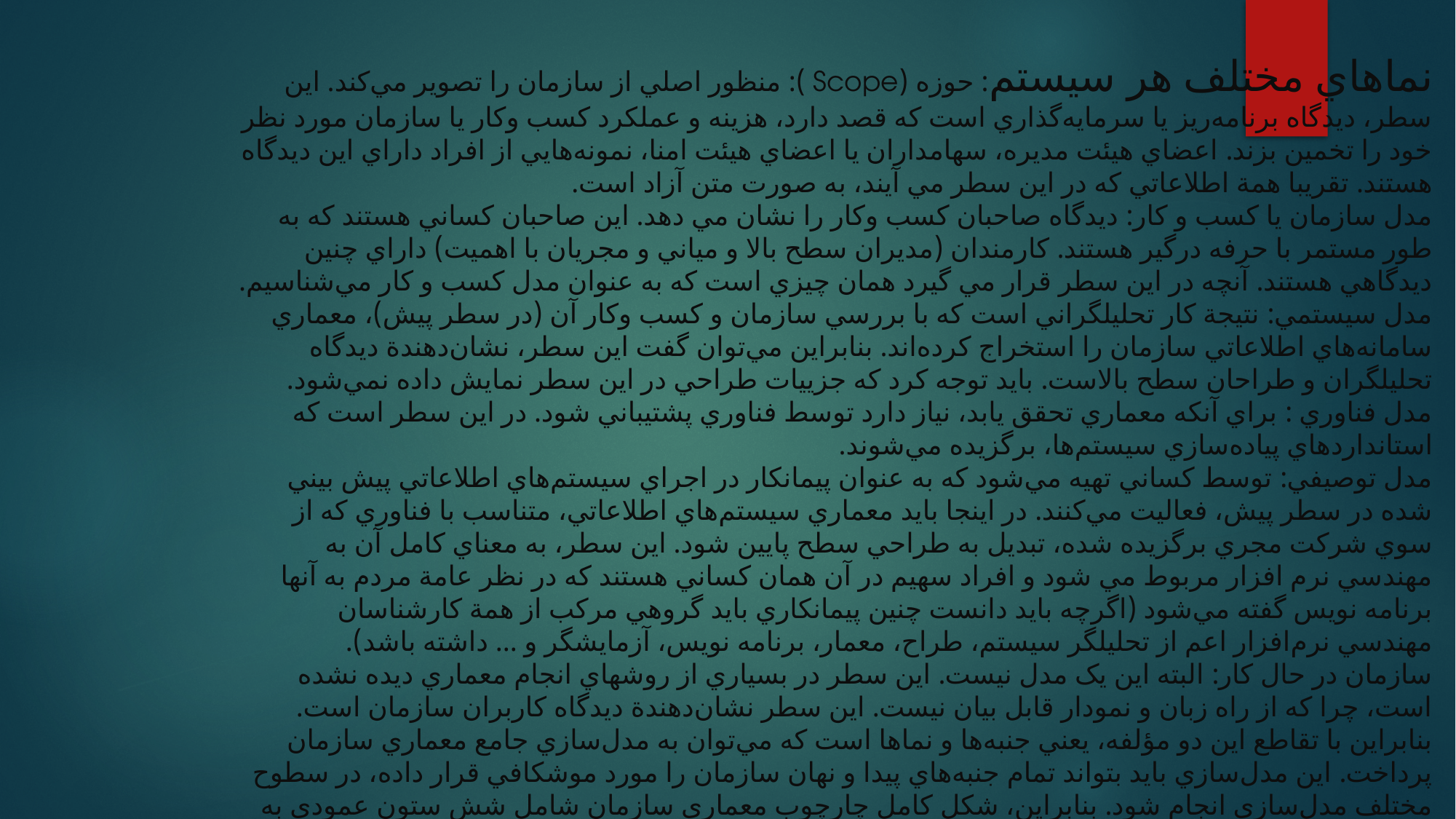

# نماهاي مختلف هر سيستم: حوزه (Scope ): منظور اصلي از سازمان را تصوير مي‌کند. اين سطر، ديدگاه برنامه‌ريز يا سرمايه‌گذاري است که قصد دارد، هزينه و عملکرد کسب وکار يا سازمان مورد نظر خود را تخمين بزند. اعضاي هيئت مديره، سهامداران يا اعضاي هيئت امنا، نمونه‌هايي از افراد داراي اين ديدگاه هستند. تقريبا همة اطلاعاتي که در اين سطر مي آيند، به صورت متن آزاد است. مدل سازمان يا کسب و کار: ديدگاه صاحبان کسب وکار را نشان مي دهد. اين صاحبان کساني هستند که به طور مستمر با حرفه درگير هستند. کارمندان (مديران سطح بالا و مياني و مجريان با اهميت) داراي چنين ديدگاهي هستند. آنچه در اين سطر قرار مي گيرد همان چيزي است که به عنوان مدل کسب و کار مي‌شناسيم. مدل سيستمي: نتيجة کار تحليلگراني است که با بررسي سازمان و کسب وکار آن (در سطر پيش)، معماري سامانه‌هاي اطلاعاتي سازمان را استخراج کرده‌اند. بنابراين مي‌توان گفت اين سطر، نشان‌دهندة ديدگاه تحليلگران و طراحان سطح بالاست. بايد توجه کرد که جزييات طراحي در اين سطر نمايش داده نمي‌شود. مدل فناوري : براي آنکه معماري تحقق يابد، نياز دارد توسط فناوري پشتيباني شود. در اين سطر است که استانداردهاي پياده‌سازي سيستم‌ها، برگزيده مي‌شوند. مدل توصيفي: توسط کساني تهيه مي‌شود که به عنوان پيمانکار در اجراي سيستم‌هاي اطلاعاتي پيش بيني شده در سطر پيش، فعاليت مي‌کنند. در اينجا بايد معماري سيستم‌هاي اطلاعاتي، متناسب با فناوري که از سوي شرکت مجري برگزيده شده، تبديل به طراحي سطح پايين شود. اين سطر، به معناي کامل آن به مهندسي نرم افزار مربوط مي شود و افراد سهيم در آن همان کساني هستند که در نظر عامة مردم به آنها برنامه نويس گفته مي‌شود (اگرچه بايد دانست چنين پيمانکاري بايد گروهي مرکب از همة کارشناسان مهندسي نرم‌افزار اعم از تحليلگر سيستم، طراح، معمار، برنامه نويس، آزمايشگر و ... داشته باشد). سازمان در حال کار: البته اين يک مدل نيست. اين سطر در بسياري از روشهاي انجام معماري ديده نشده است، چرا که از راه زبان و نمودار قابل بيان نيست. اين سطر نشان‌دهندة ديدگاه کاربران سازمان است. بنابراين با تقاطع اين دو مؤلفه، يعني جنبه‌ها و نماها است که مي‌توان به مدل‌سازي جامع معماري سازمان پرداخت. اين مدل‌سازي بايد بتواند تمام جنبه‌هاي پيدا و نهان سازمان را مورد موشکافي قرار داده، در سطوح مختلف مدل‌سازي انجام شود. بنابراين، شکل کامل چارچوب معماري سازمان شامل شش ستون عمودي به عنوان مؤلفه‌هاي جنبه‌اي و شش سطر افقي به عنوان مؤلفه‌هاي نمايي سازمان است.